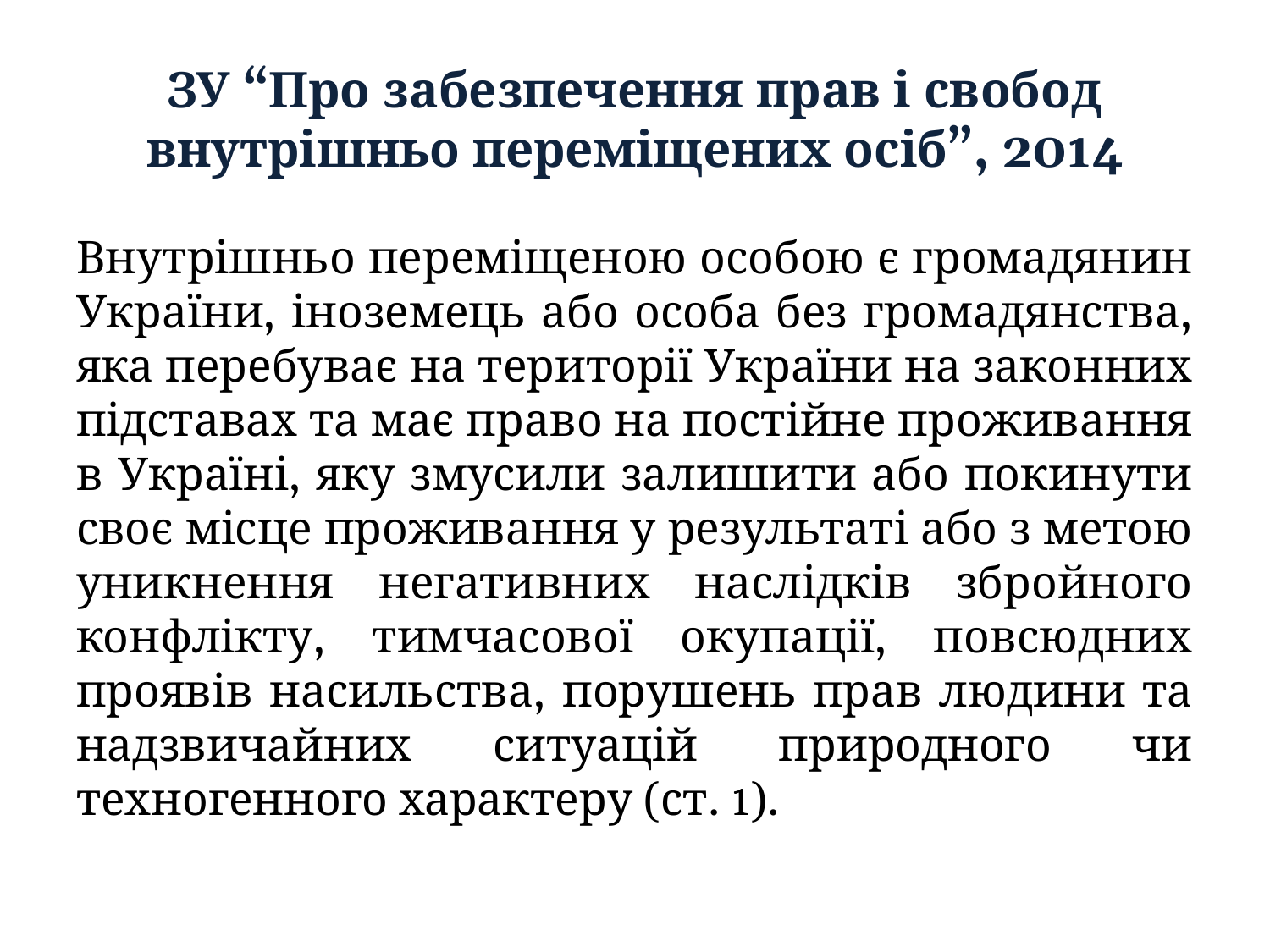

# ЗУ “Про забезпечення прав і свобод внутрішньо переміщених осіб”, 2014
Внутрішньо переміщеною особою є громадянин України, іноземець або особа без громадянства, яка перебуває на території України на законних підставах та має право на постійне проживання в Україні, яку змусили залишити або покинути своє місце проживання у результаті або з метою уникнення негативних наслідків збройного конфлікту, тимчасової окупації, повсюдних проявів насильства, порушень прав людини та надзвичайних ситуацій природного чи техногенного характеру (ст. 1).